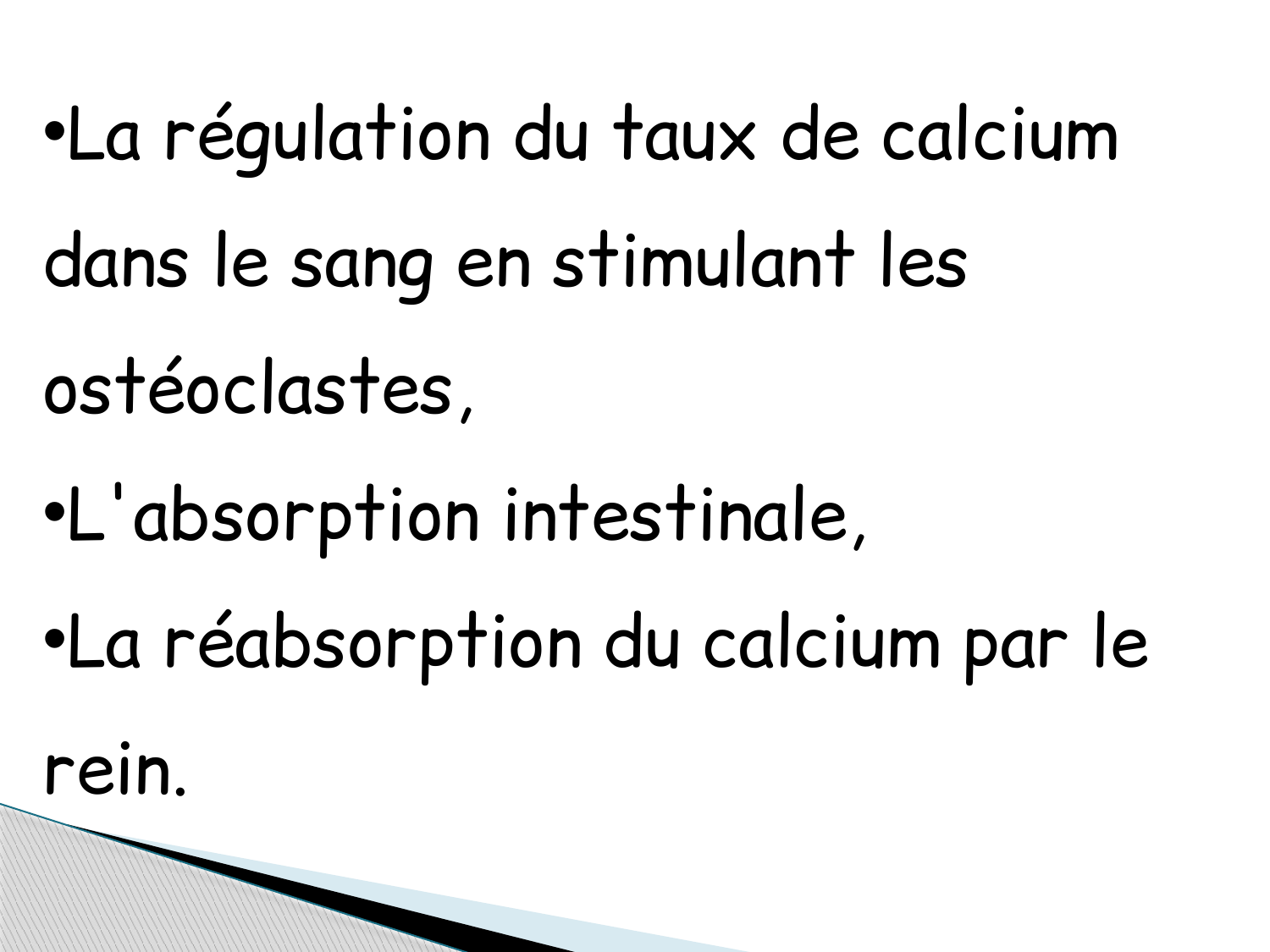

La régulation du taux de calcium dans le sang en stimulant les ostéoclastes,
L'absorption intestinale,
La réabsorption du calcium par le rein.